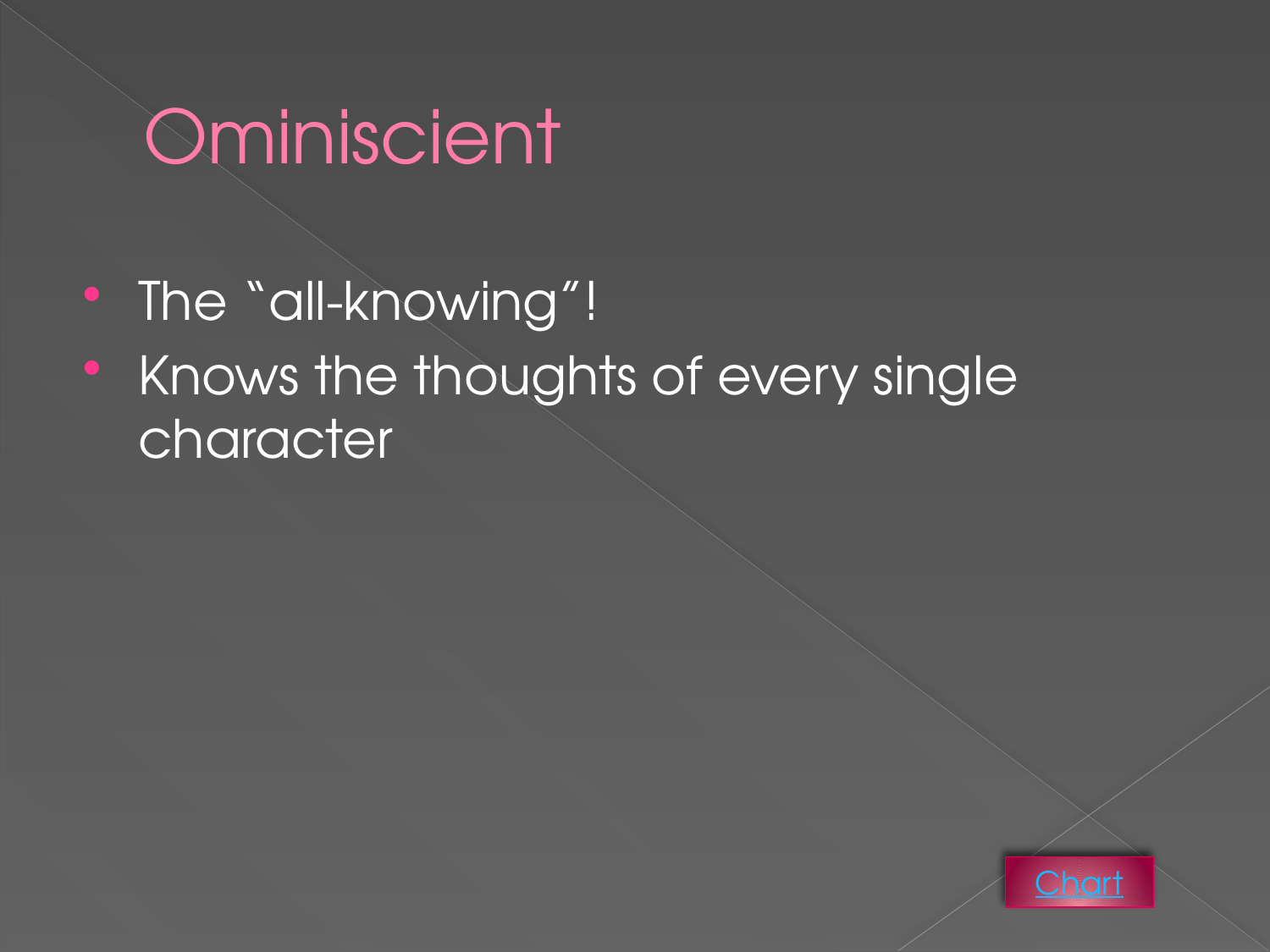

# Ominiscient
The “all-knowing”!
Knows the thoughts of every single character
Chart